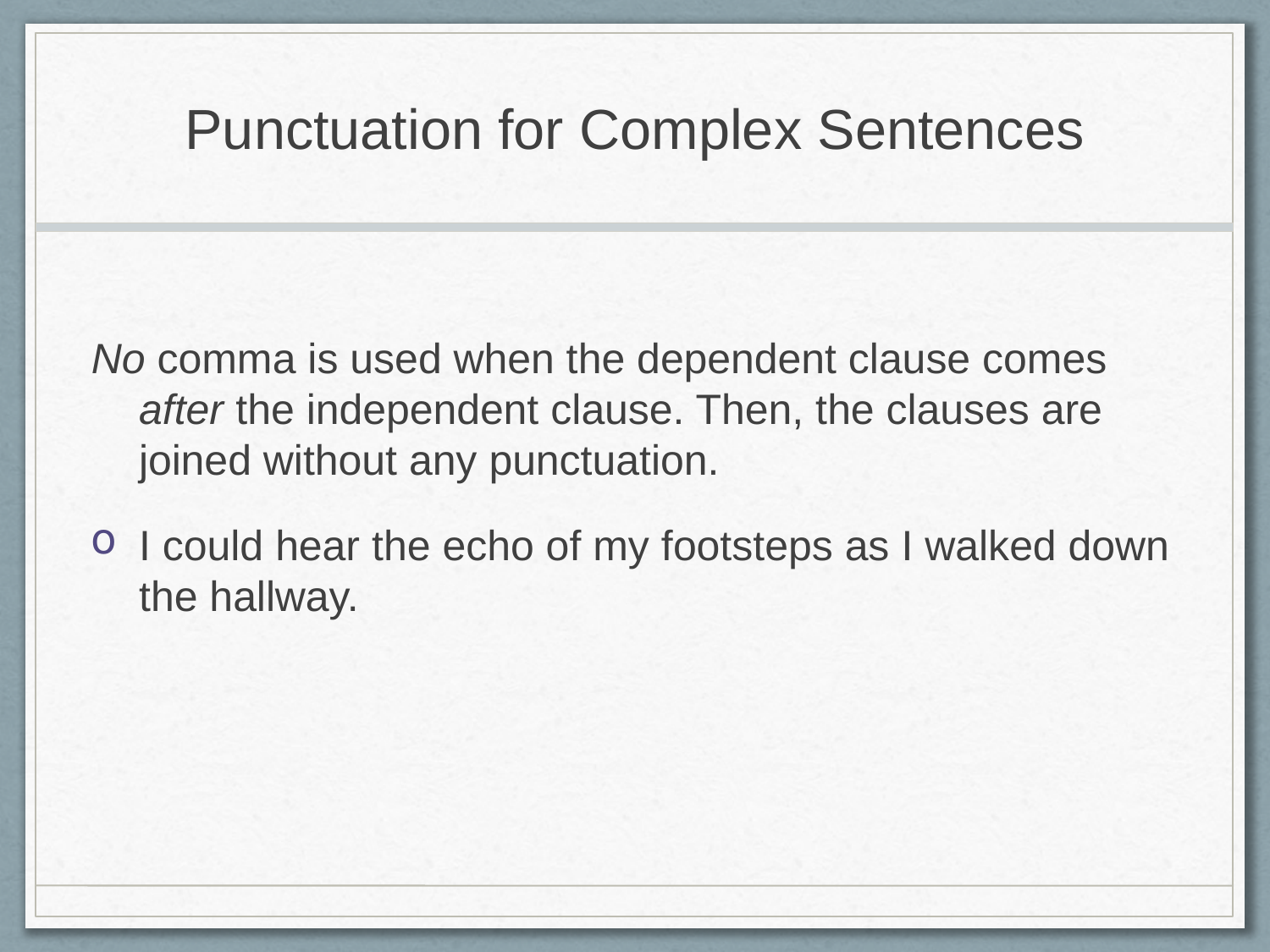

# Punctuation for Complex Sentences
No comma is used when the dependent clause comes after the independent clause. Then, the clauses are joined without any punctuation.
I could hear the echo of my footsteps as I walked down the hallway.